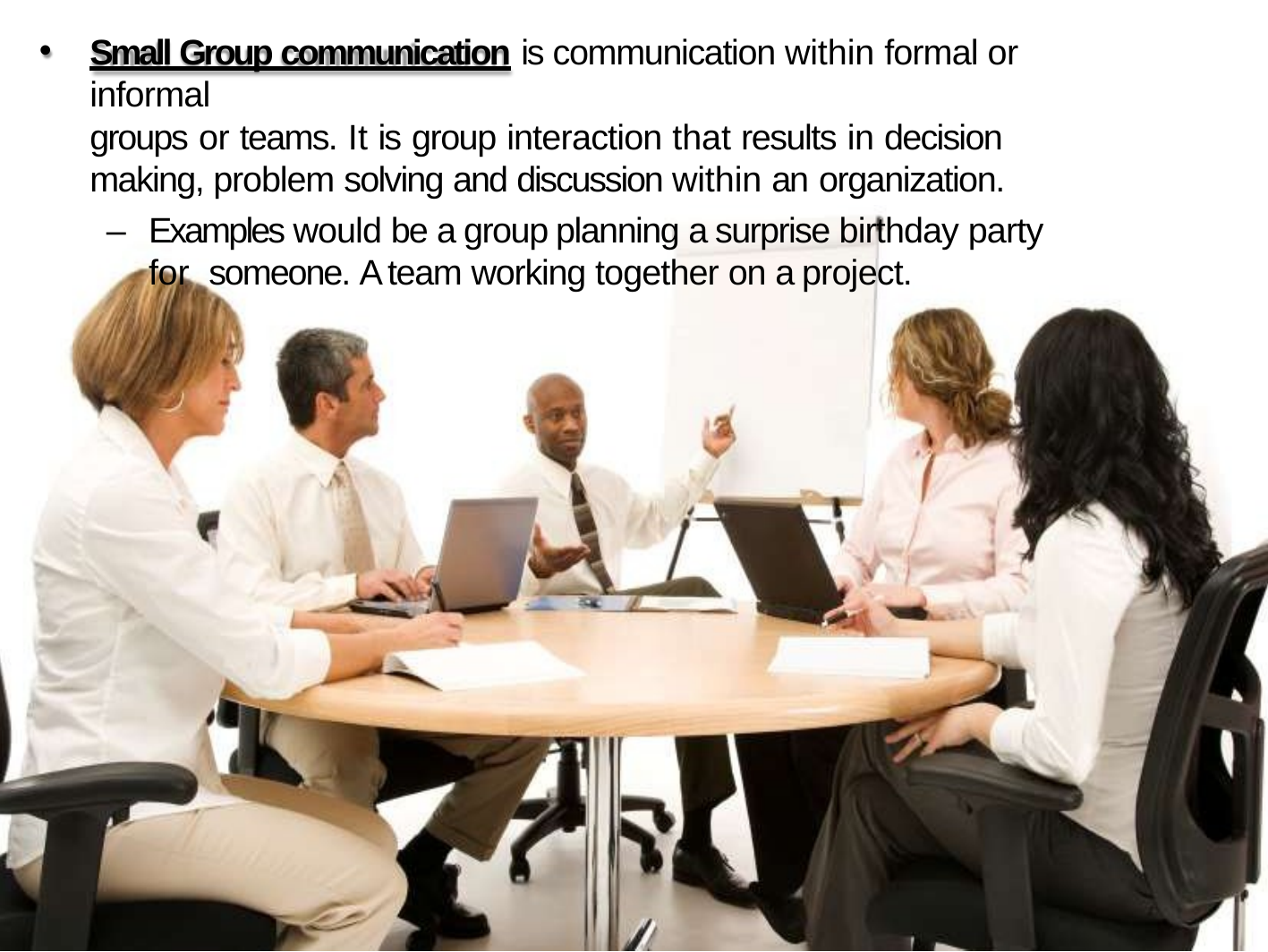

Small Group communication is communication within formal or informal
groups or teams. It is group interaction that results in decision
making, problem solving and discussion within an organization.
–	Examples would be a group planning a surprise birthday party for  someone. A team working together on a project.